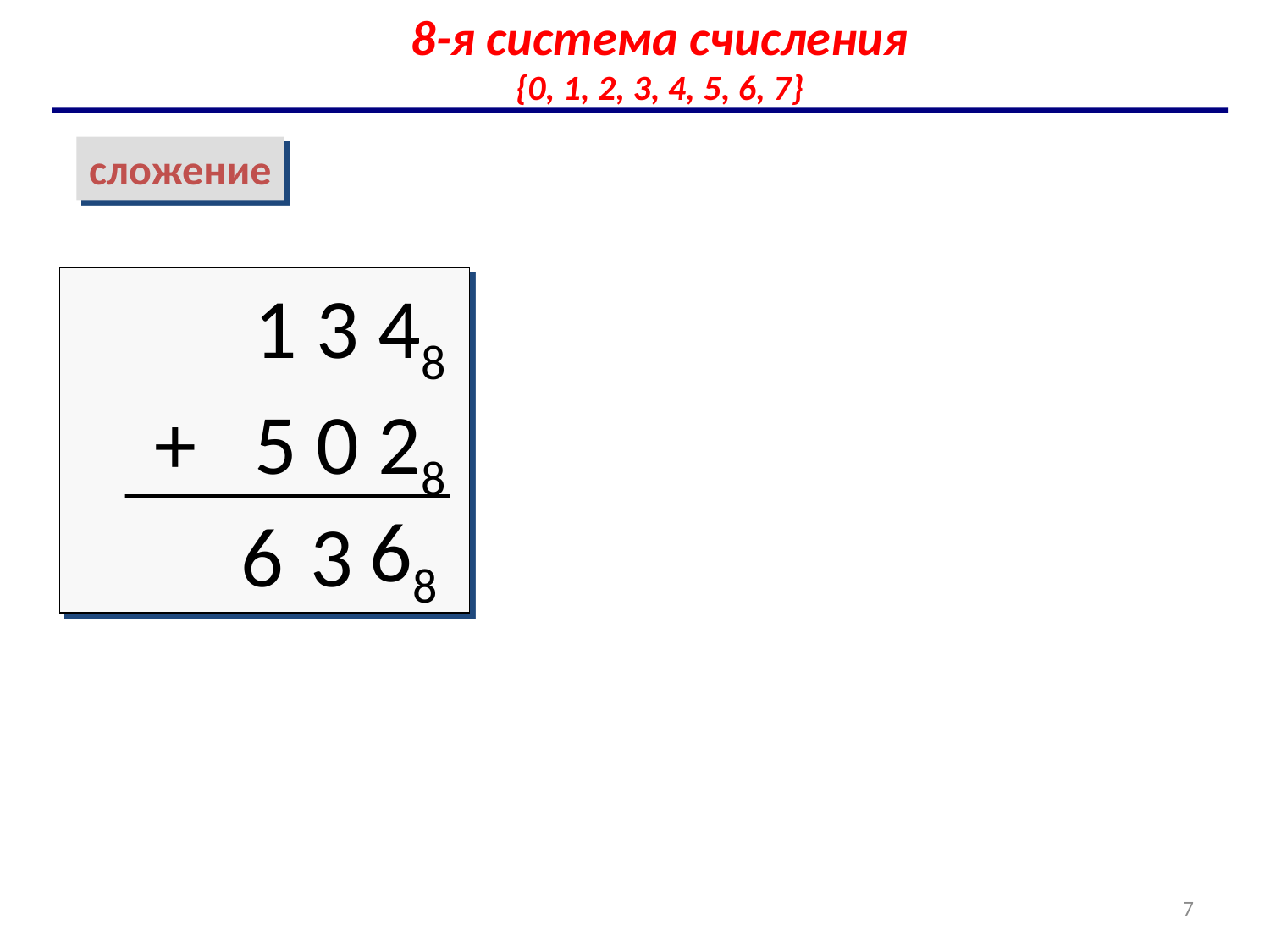

8-я система счисления
{0, 1, 2, 3, 4, 5, 6, 7}

сложение
1 3 48
+   5 0 28
68
6
3

7